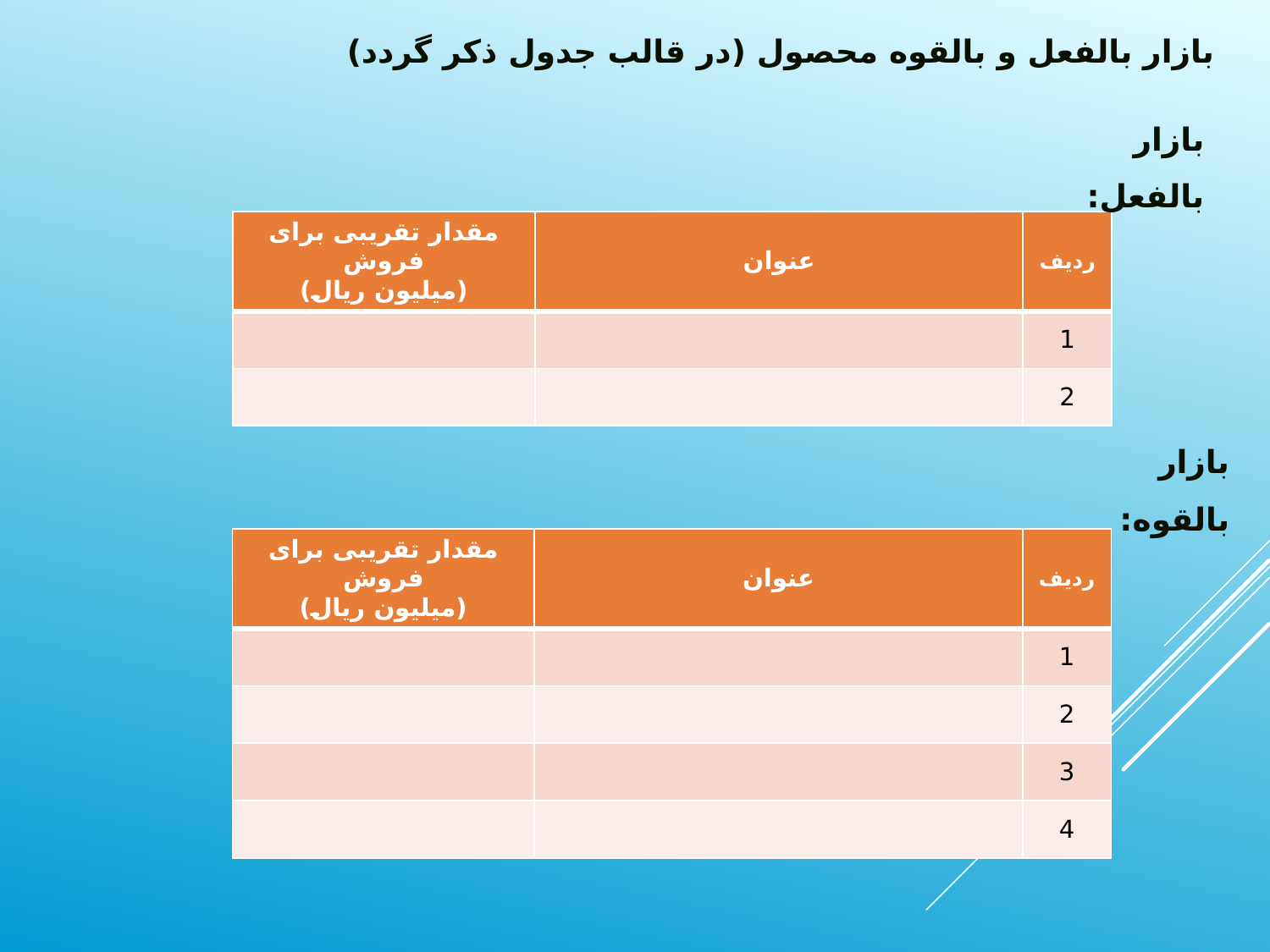

بازار بالفعل و بالقوه محصول (در قالب جدول ذکر گردد)
بازار بالفعل:
| مقدار تقریبی برای فروش (میلیون ریال) | عنوان | ردیف |
| --- | --- | --- |
|  |  | 1 |
|  |  | 2 |
بازار بالقوه:
| مقدار تقریبی برای فروش (میلیون ریال) | عنوان | ردیف |
| --- | --- | --- |
|  |  | 1 |
|  |  | 2 |
|  |  | 3 |
|  |  | 4 |